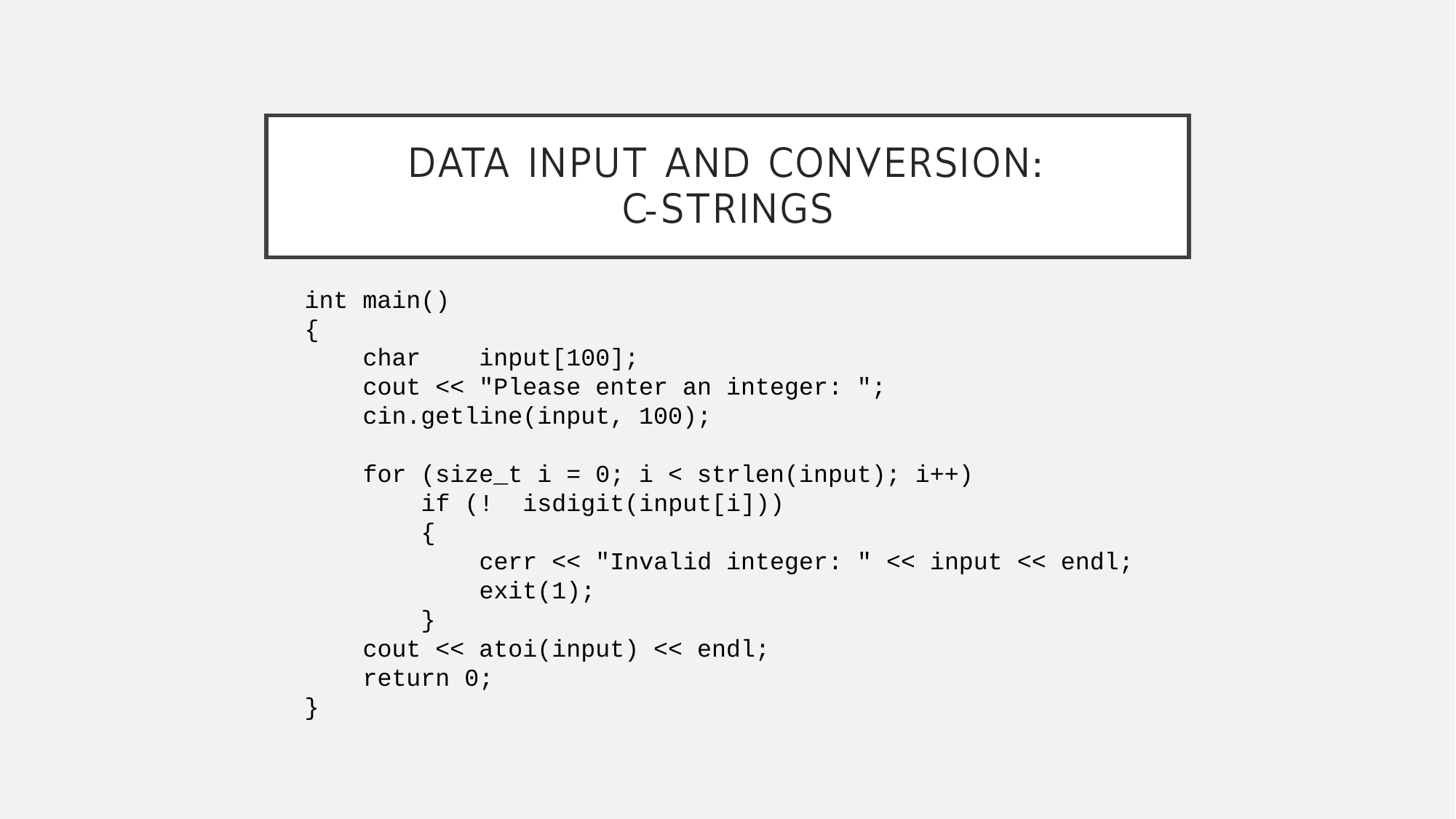

# Data Input and Conversion: C-strings
int main()
{
    char    input[100];
    cout << "Please enter an integer: ";
    cin.getline(input, 100);

    for (size_t i = 0; i < strlen(input); i++)
        if (!  isdigit(input[i]))
        {
            cerr << "Invalid integer: " << input << endl;
            exit(1);
        }
    cout << atoi(input) << endl;
    return 0;
}